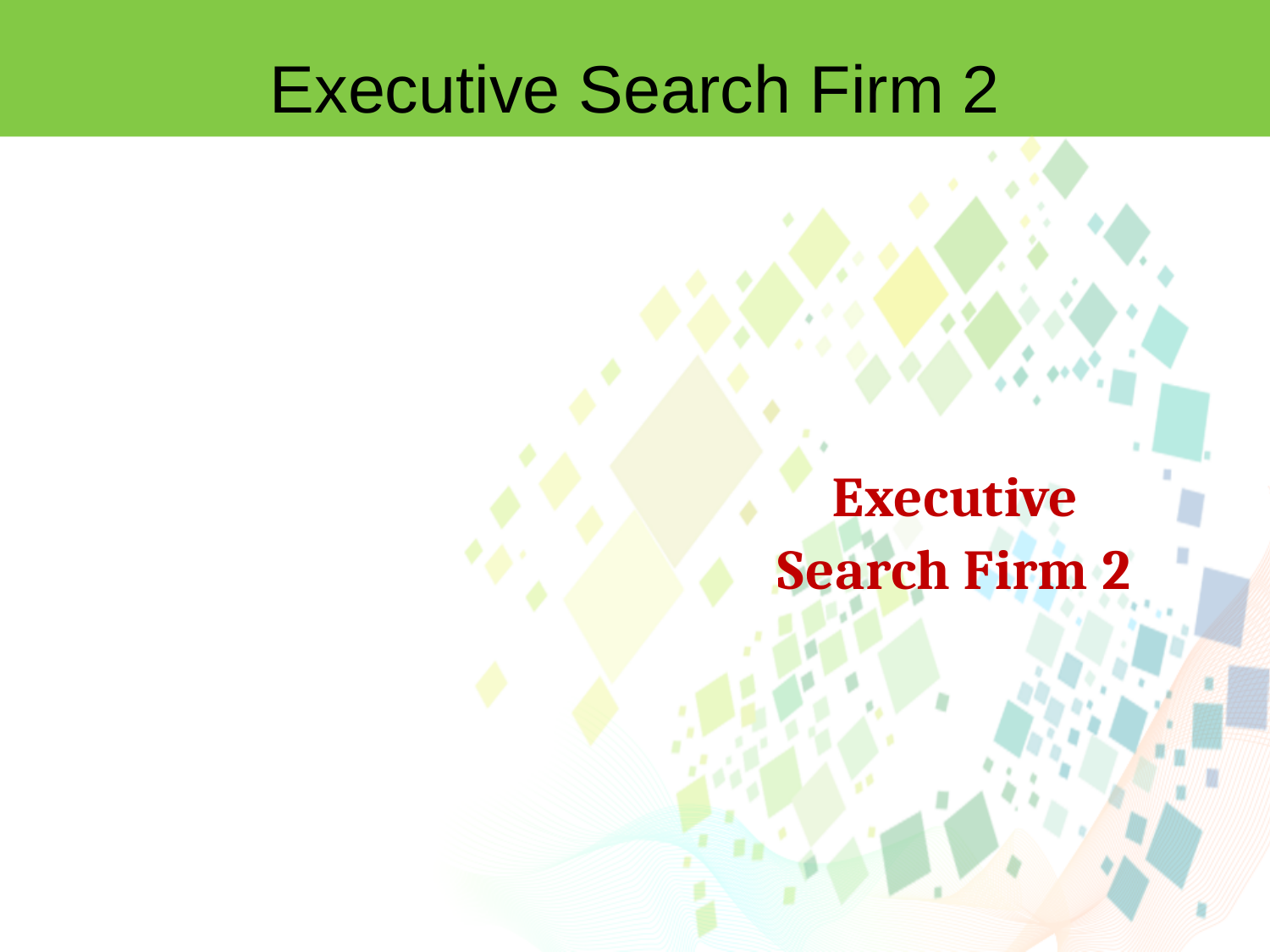

Executive Search Firm 2
Executive Search Firm 2